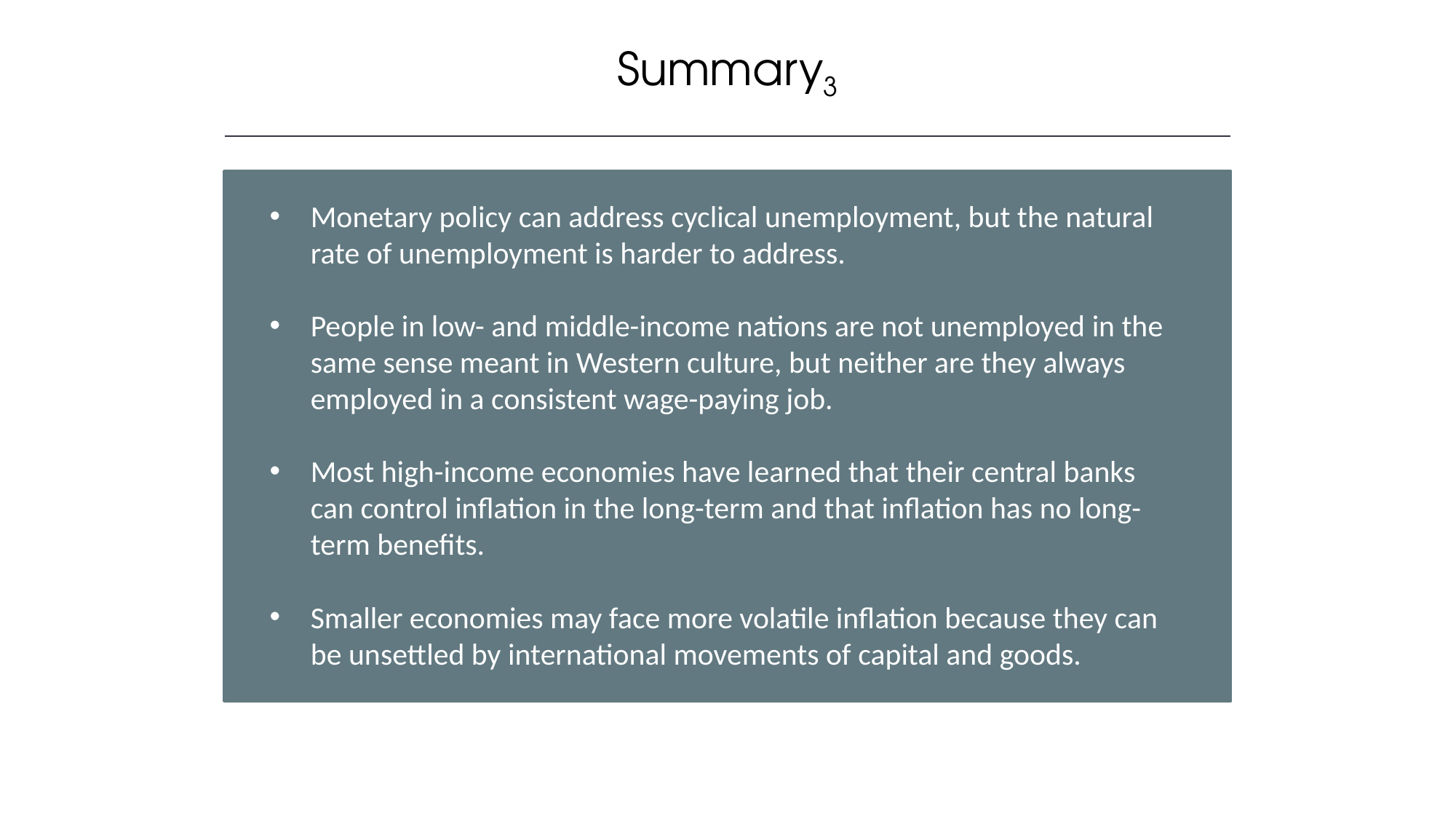

Summary3

Monetary policy can address cyclical unemployment, but the natural rate of unemployment is harder to address.

People in low- and middle-income nations are not unemployed in the same sense meant in Western culture, but neither are they always employed in a consistent wage-paying job.

Most high-income economies have learned that their central banks can control inflation in the long-term and that inflation has no long-term benefits.

Smaller economies may face more volatile inflation because they can be unsettled by international movements of capital and goods.
HAWKES LEARNING